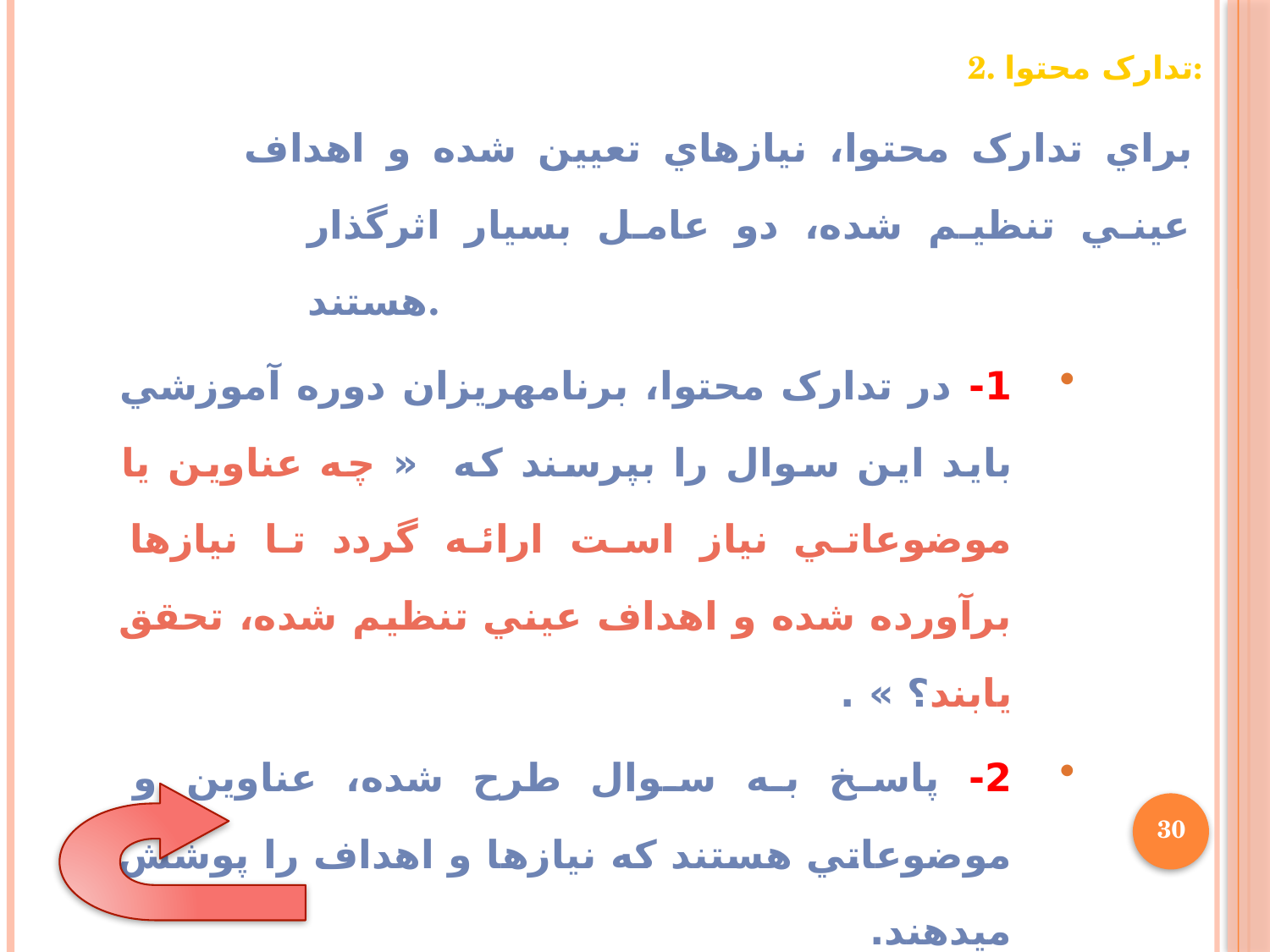

2. تدارک محتوا:
براي تدارک محتوا، نيازهاي تعيين شده و اهداف عيني تنظيم شده، دو عامل بسيار اثرگذار هستند.
1- در تدارک محتوا، برنامه‏ريزان دوره آموزشي بايد اين سوال را بپرسند که  « چه عناوين يا موضوعاتي نياز است ارائه گردد تا نيازها برآورده شده و اهداف عيني تنظيم شده، تحقق يابند؟ » .
2- پاسخ به سوال طرح شده، عناوين و موضوعاتي هستند که نيازها و اهداف را پوشش مي‏دهند.

30